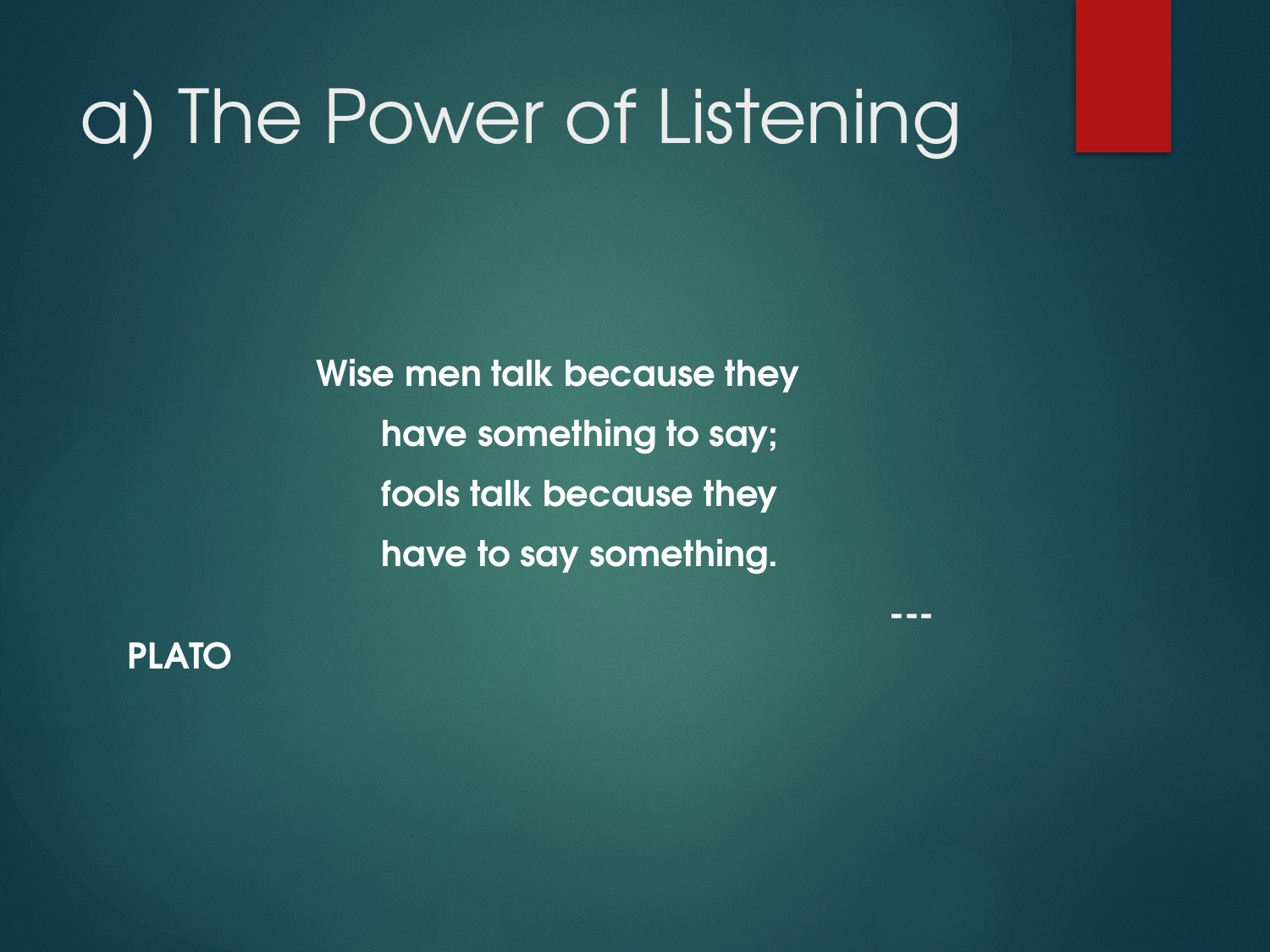

# a) The Power of Listening

                   Wise men talk because they
		have something to say;
		fools talk because they
		have to say something.
						--- PLATO